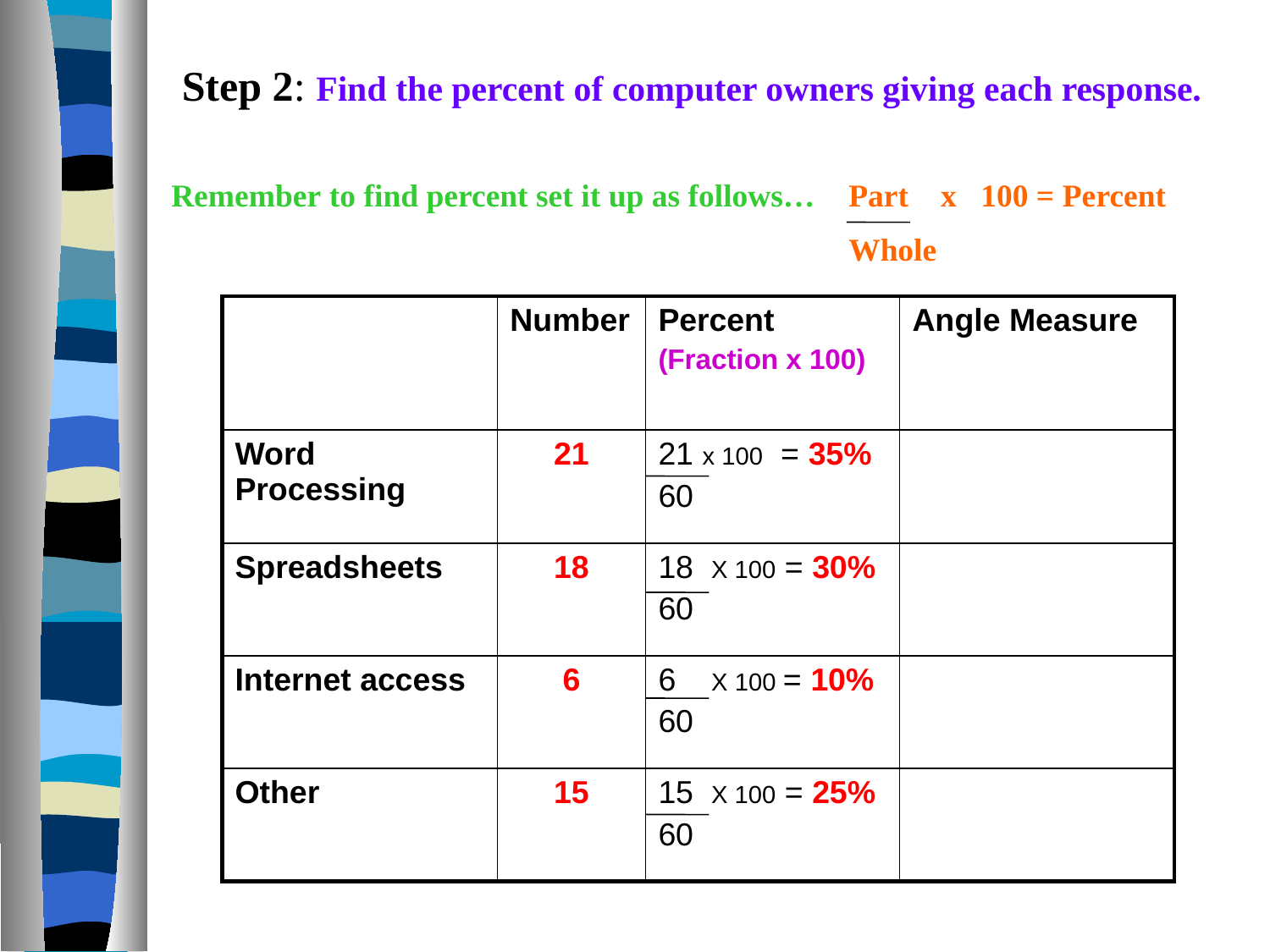

Step 2: Find the percent of computer owners giving each response.
Remember to find percent set it up as follows…
Part    x   100 = Percent
Whole

|  | Number | Percent (Fraction x 100) | Angle Measure |
| --- | --- | --- | --- |
| Word Processing | 21 | 21 x 100 = 35% 60 |  |
| Spreadsheets | 18 | 18 X 100 = 30% 60 |  |
| Internet access | 6 | 6 X 100 = 10% 60 |  |
| Other | 15 | 15 X 100 = 25% 60 |  |